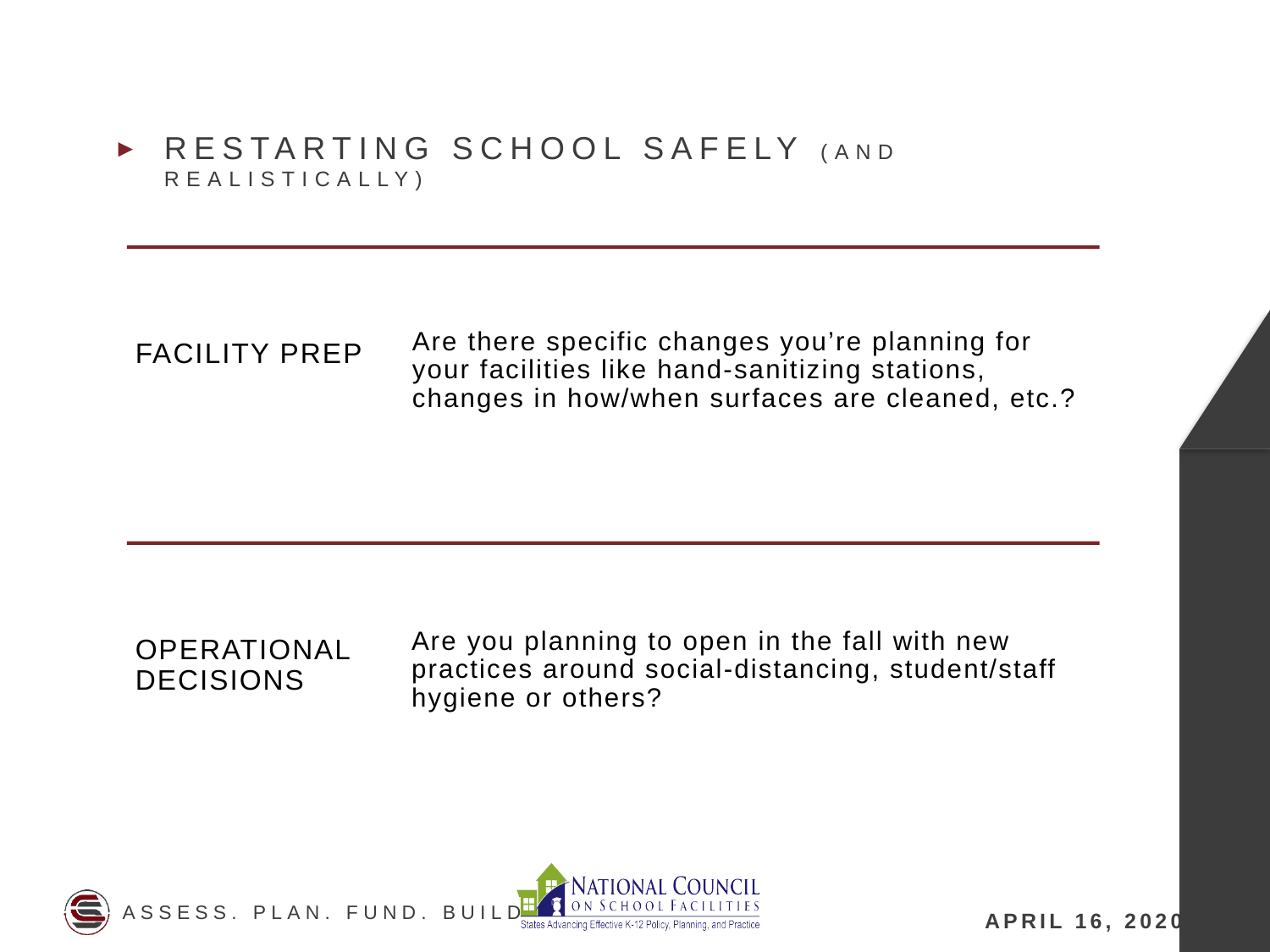

Restarting school safely (and realistically)

Facility prep

Are there specific changes you’re planning for your facilities like hand-sanitizing stations, changes in how/when surfaces are cleaned, etc.?

Operational decisions

Are you planning to open in the fall with new practices around social-distancing, student/staff hygiene or others?
April 16, 2020